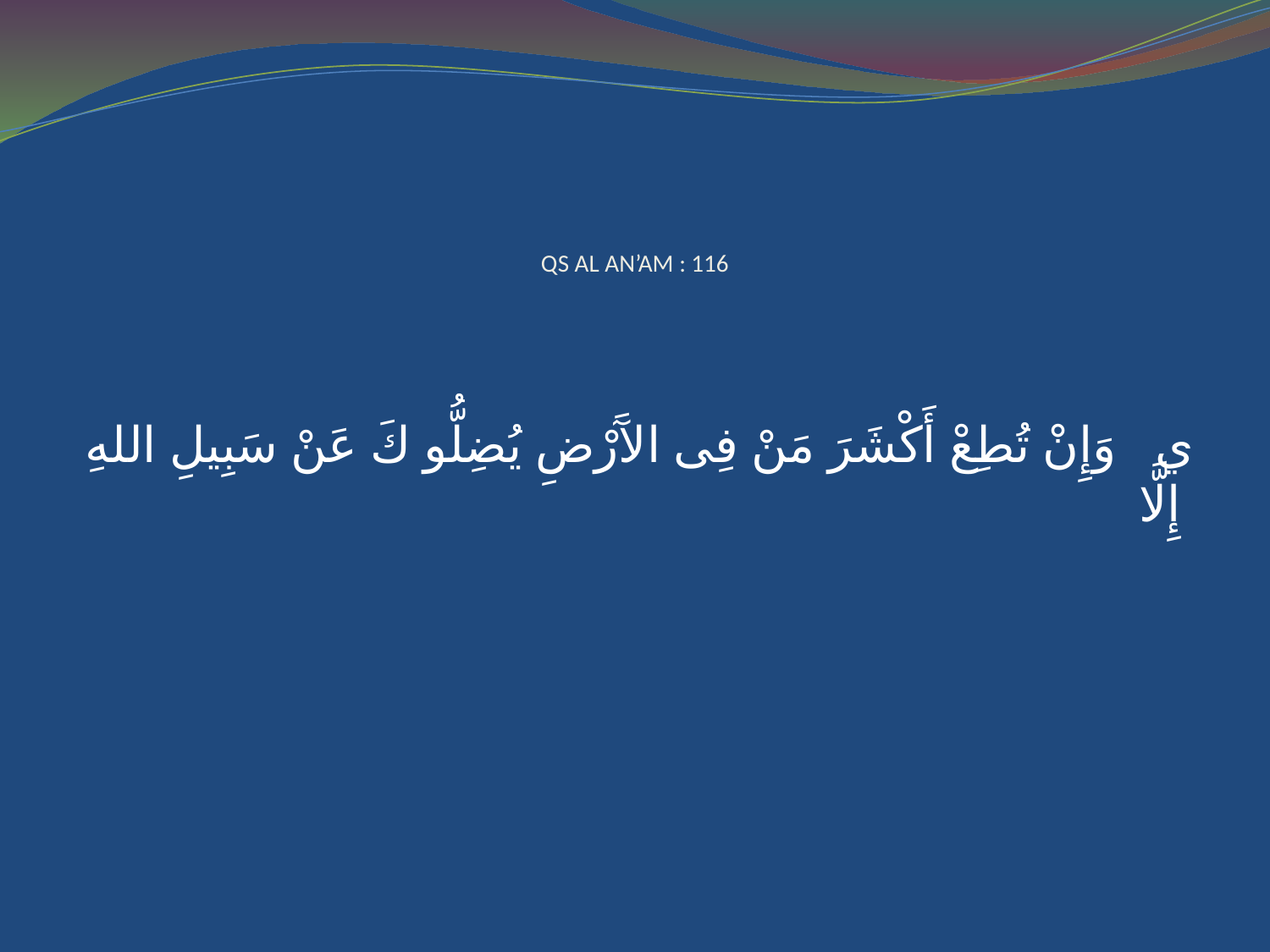

# QS AL AN’AM : 116

ي   وَإِنْ تُطِعْ أَكْشَرَ مَنْ فِى الآَرْضِ يُضِلُّو كَ عَنْ سَبِيلِ اللهِ  إِلَّا